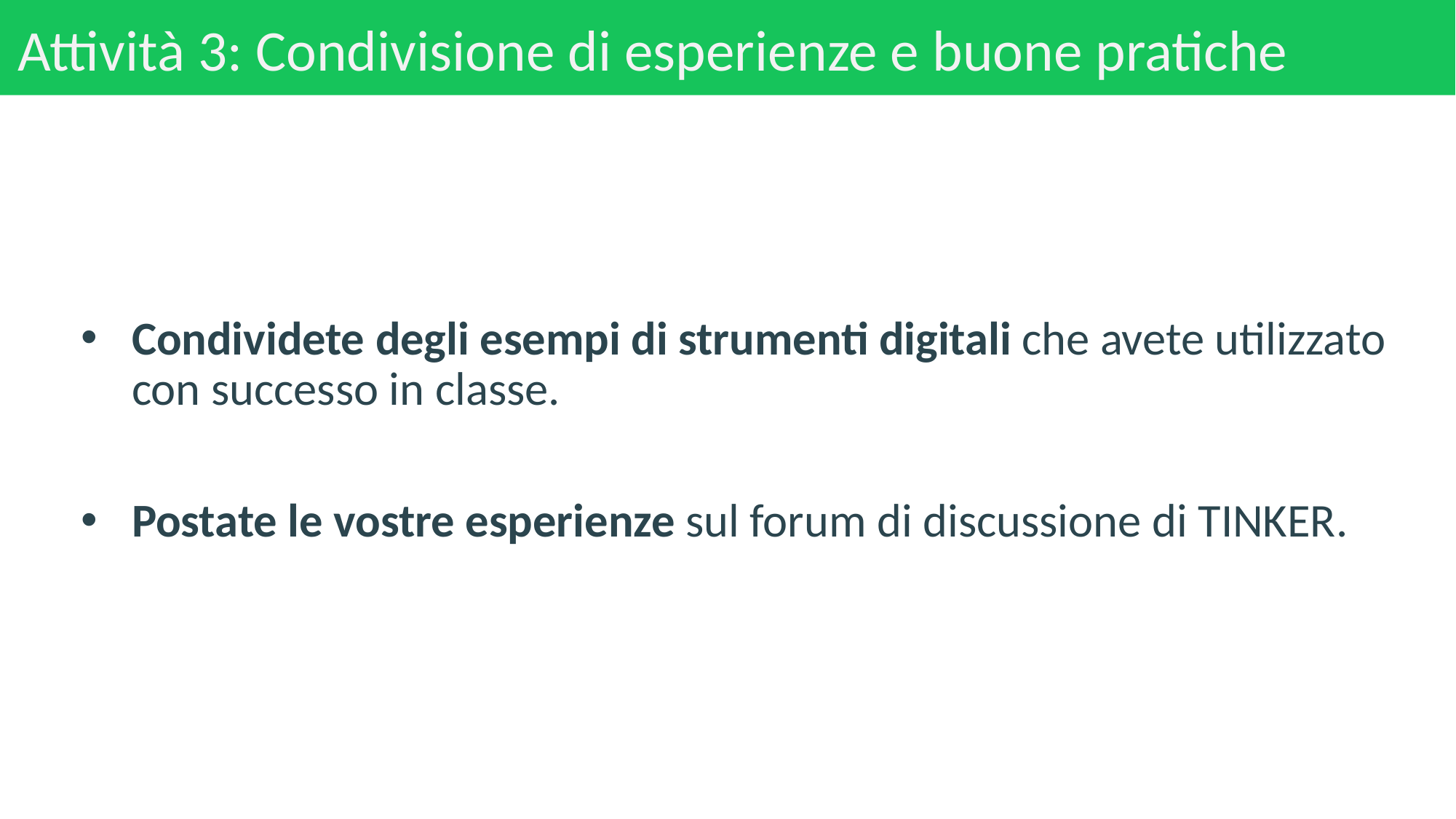

# Attività 3: Condivisione di esperienze e buone pratiche

Condividete degli esempi di strumenti digitali che avete utilizzato con successo in classe.

Postate le vostre esperienze sul forum di discussione di TINKER.